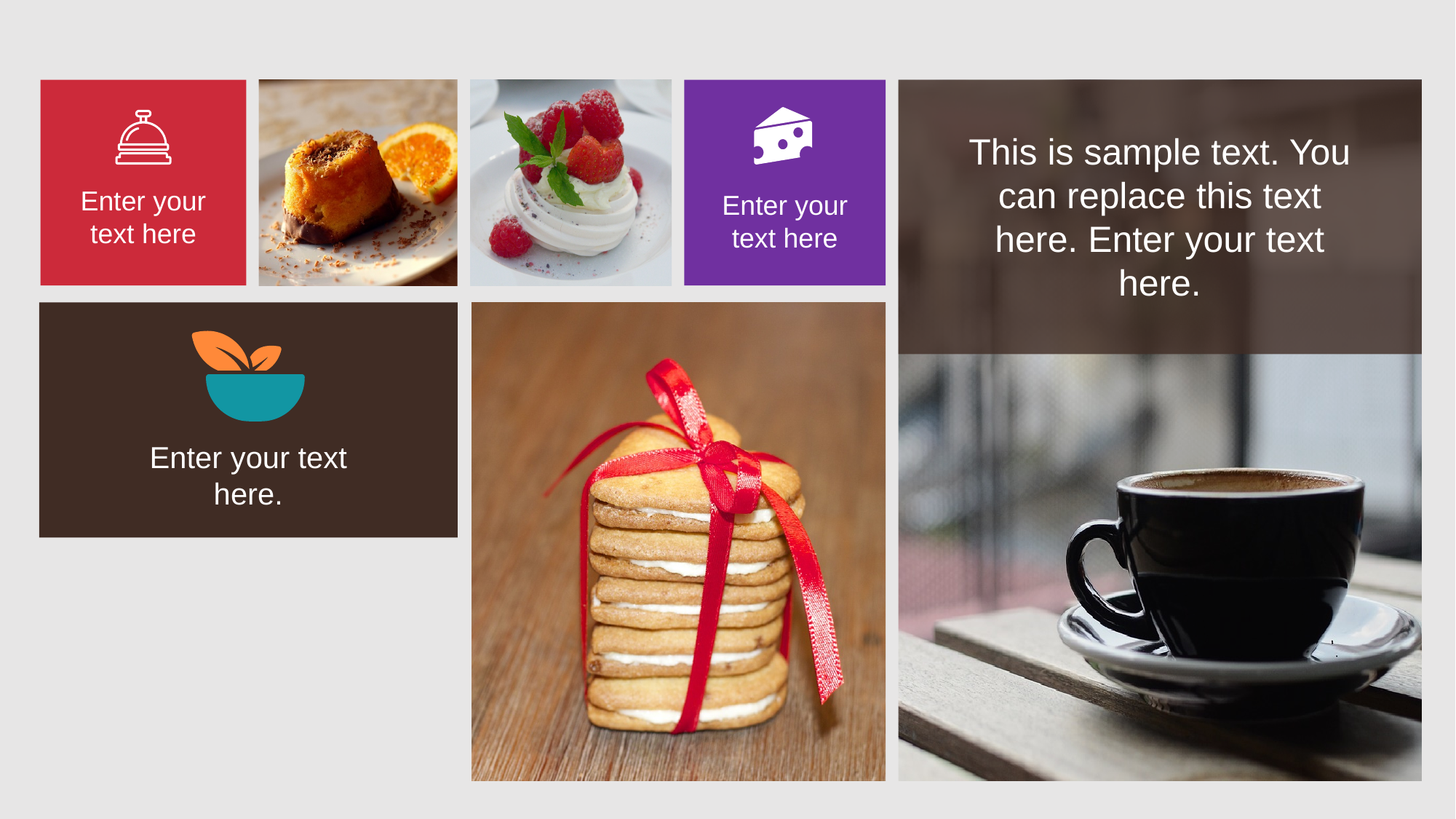

This is sample text. You can replace this text here. Enter your text here.
Enter your text here
Enter your text here

Enter your text here.